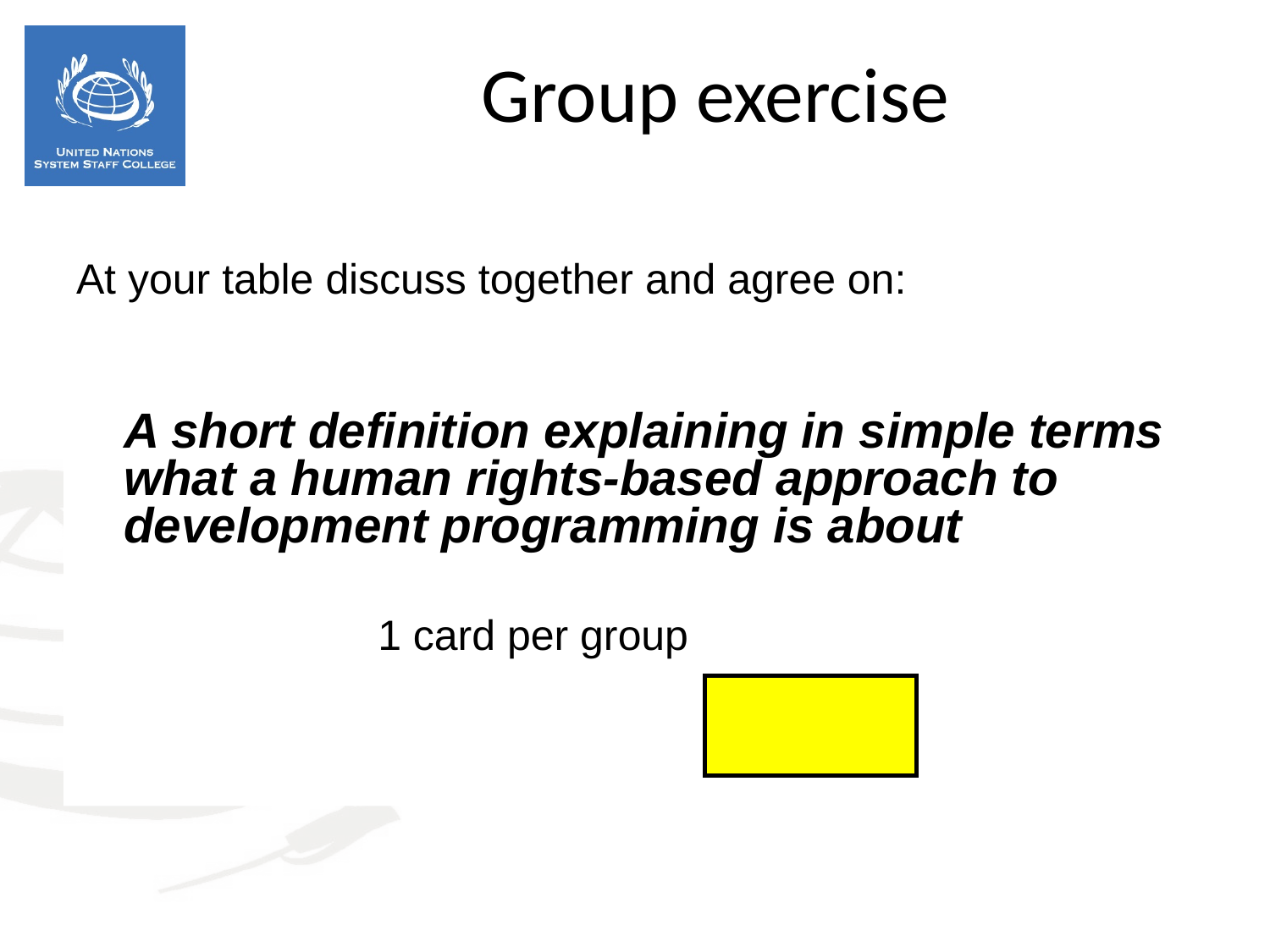

Group exercise

At your table discuss together and agree on:

	A short definition explaining in simple terms what a human rights-based approach to development programming is about

			1 card per group